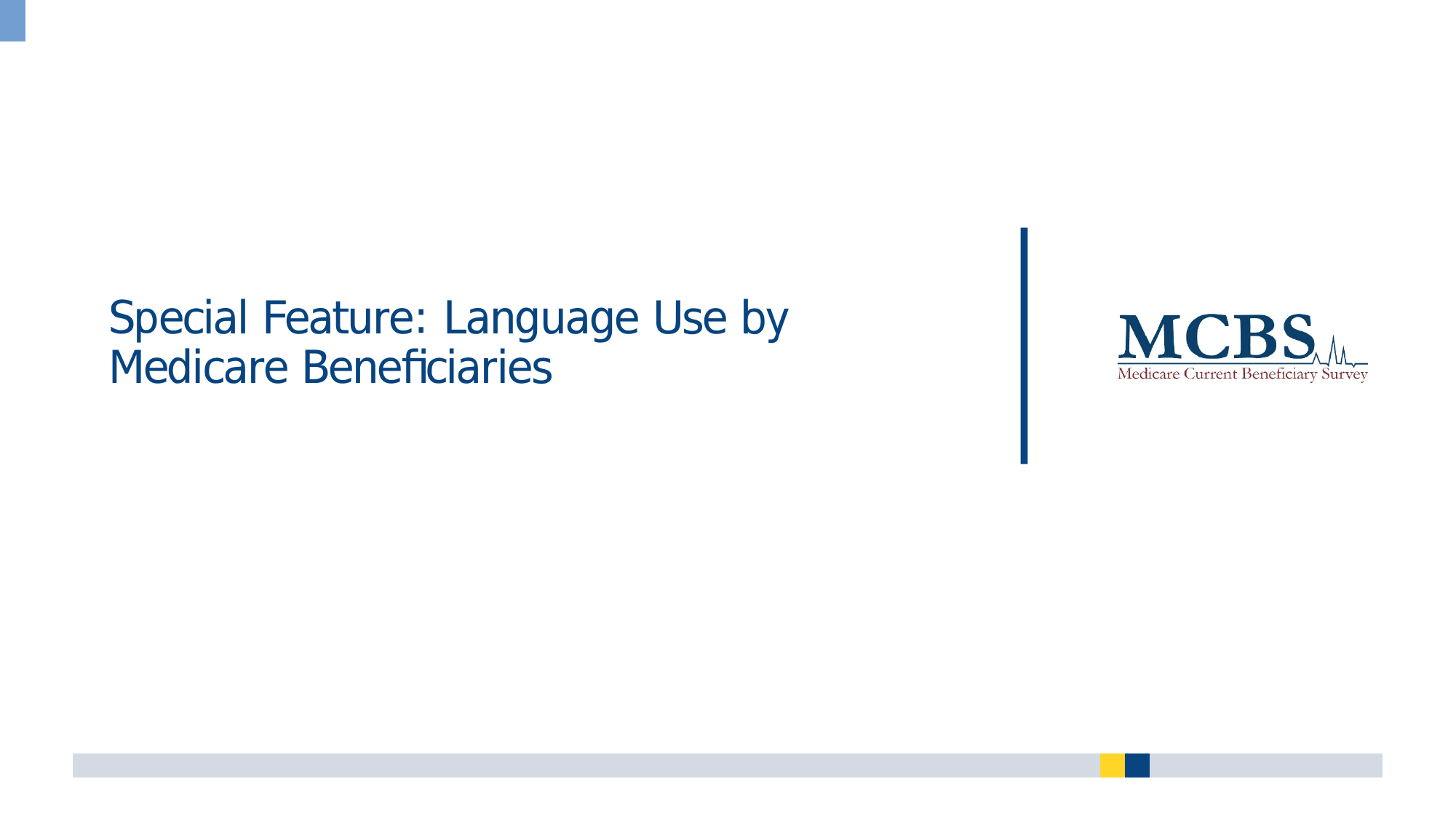

# Special Feature: Language Use by Medicare Beneficiaries